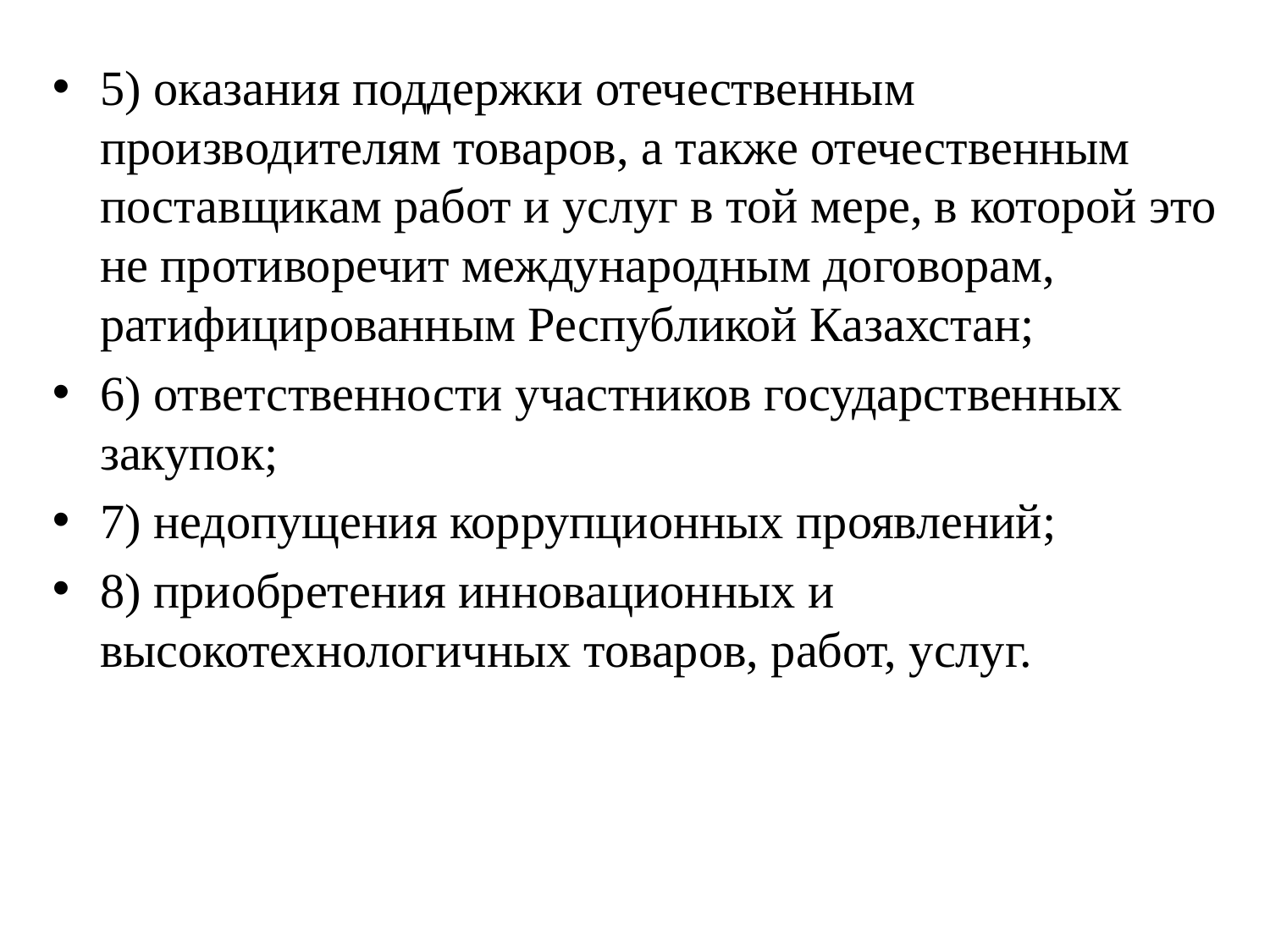

5) оказания поддержки отечественным производителям товаров, а также отечественным поставщикам работ и услуг в той мере, в которой это не противоречит международным договорам, ратифицированным Республикой Казахстан;
6) ответственности участников государственных закупок;
7) недопущения коррупционных проявлений;
8) приобретения инновационных и высокотехнологичных товаров, работ, услуг.